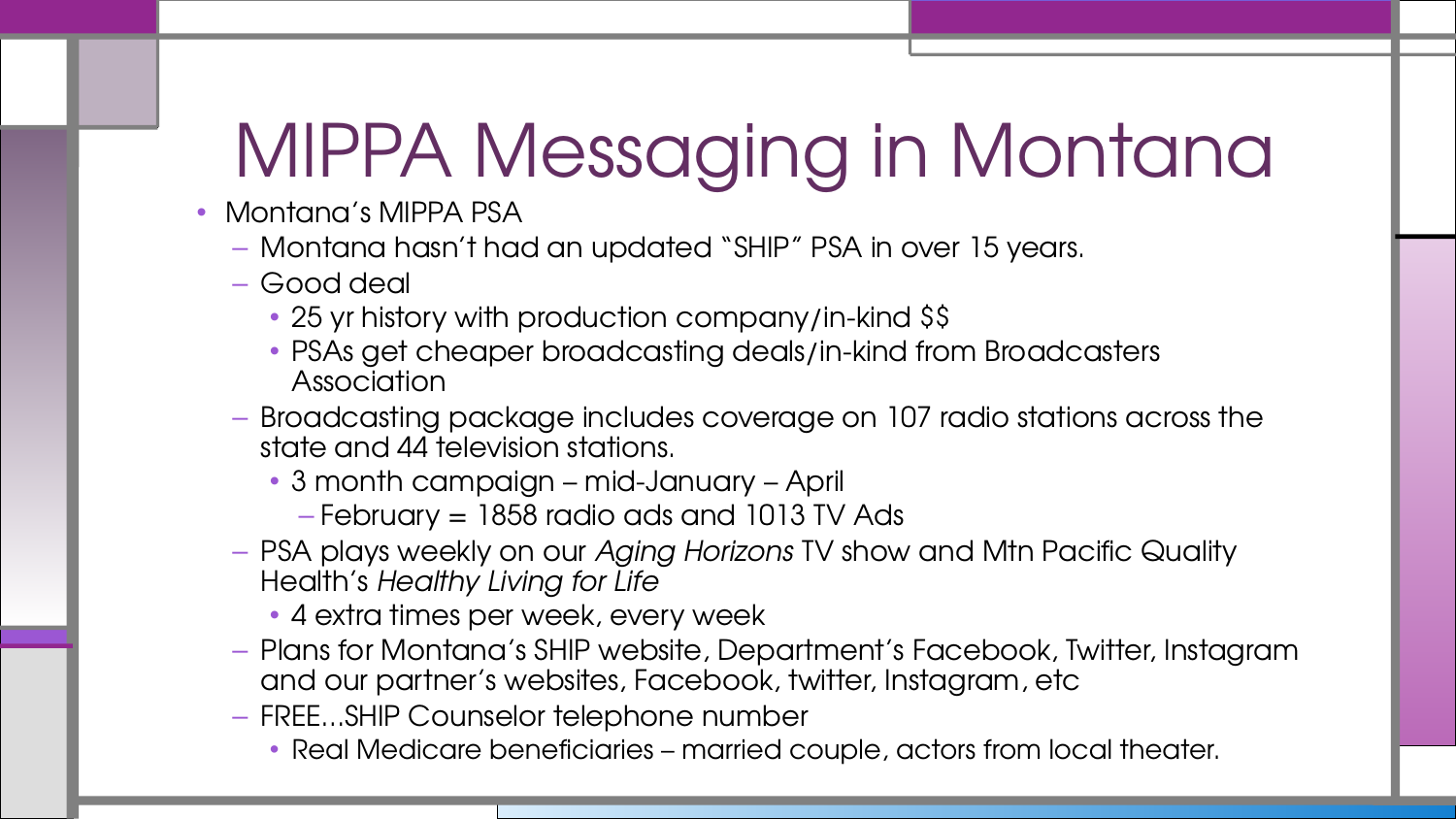

# MIPPA Messaging in Montana
Montana’s MIPPA PSA
Montana hasn’t had an updated “SHIP” PSA in over 15 years.
Good deal
25 yr history with production company/in-kind $$
PSAs get cheaper broadcasting deals/in-kind from Broadcasters Association
Broadcasting package includes coverage on 107 radio stations across the state and 44 television stations.
3 month campaign – mid-January – April
February = 1858 radio ads and 1013 TV Ads
PSA plays weekly on our Aging Horizons TV show and Mtn Pacific Quality Health’s Healthy Living for Life
4 extra times per week, every week
Plans for Montana’s SHIP website, Department’s Facebook, Twitter, Instagram and our partner’s websites, Facebook, twitter, Instagram, etc
FREE…SHIP Counselor telephone number
Real Medicare beneficiaries – married couple, actors from local theater.